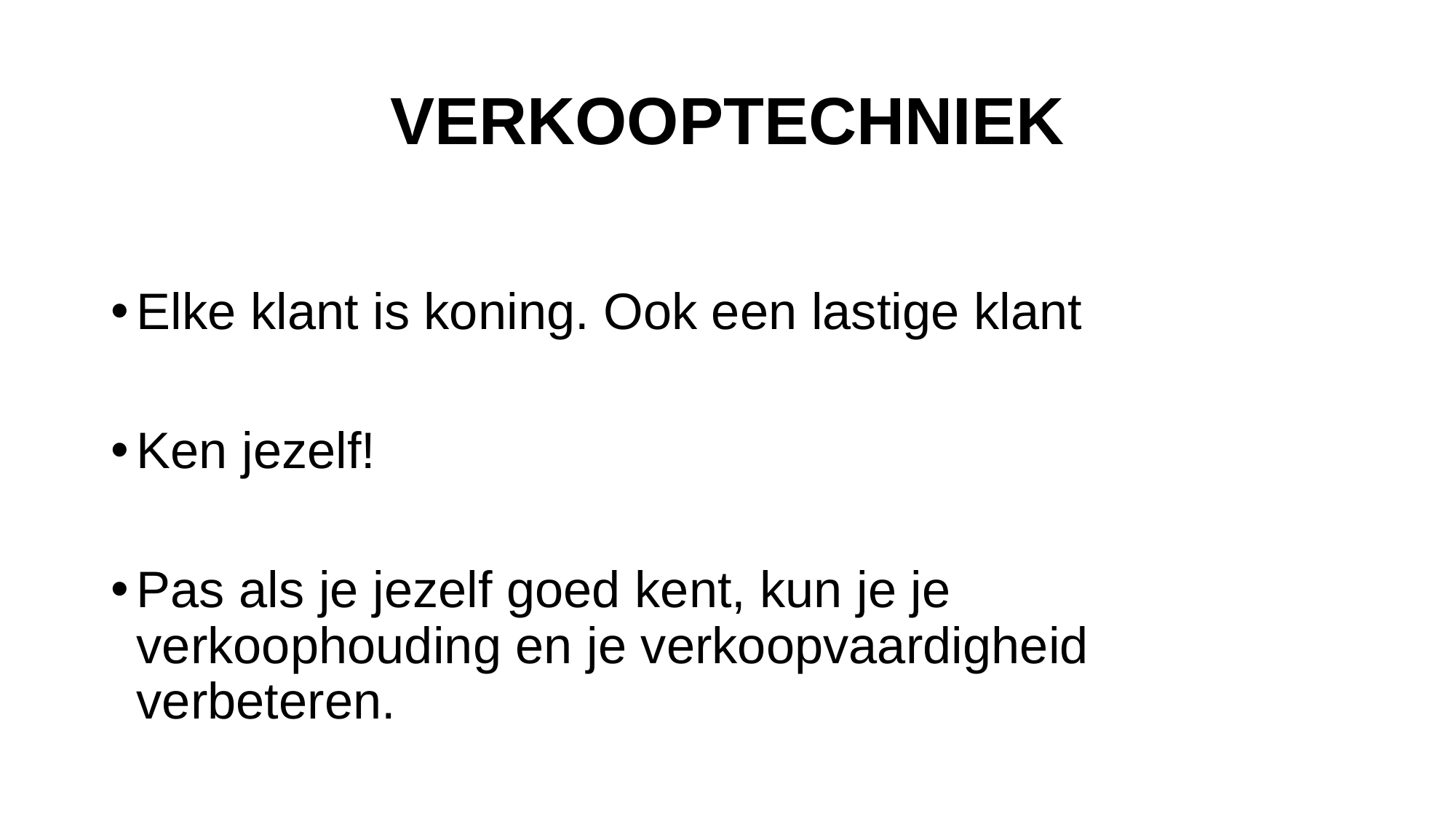

# VERKOOPTECHNIEK

Elke klant is koning. Ook een lastige klant

Ken jezelf!

Pas als je jezelf goed kent, kun je je verkoophouding en je verkoopvaardigheid verbeteren.